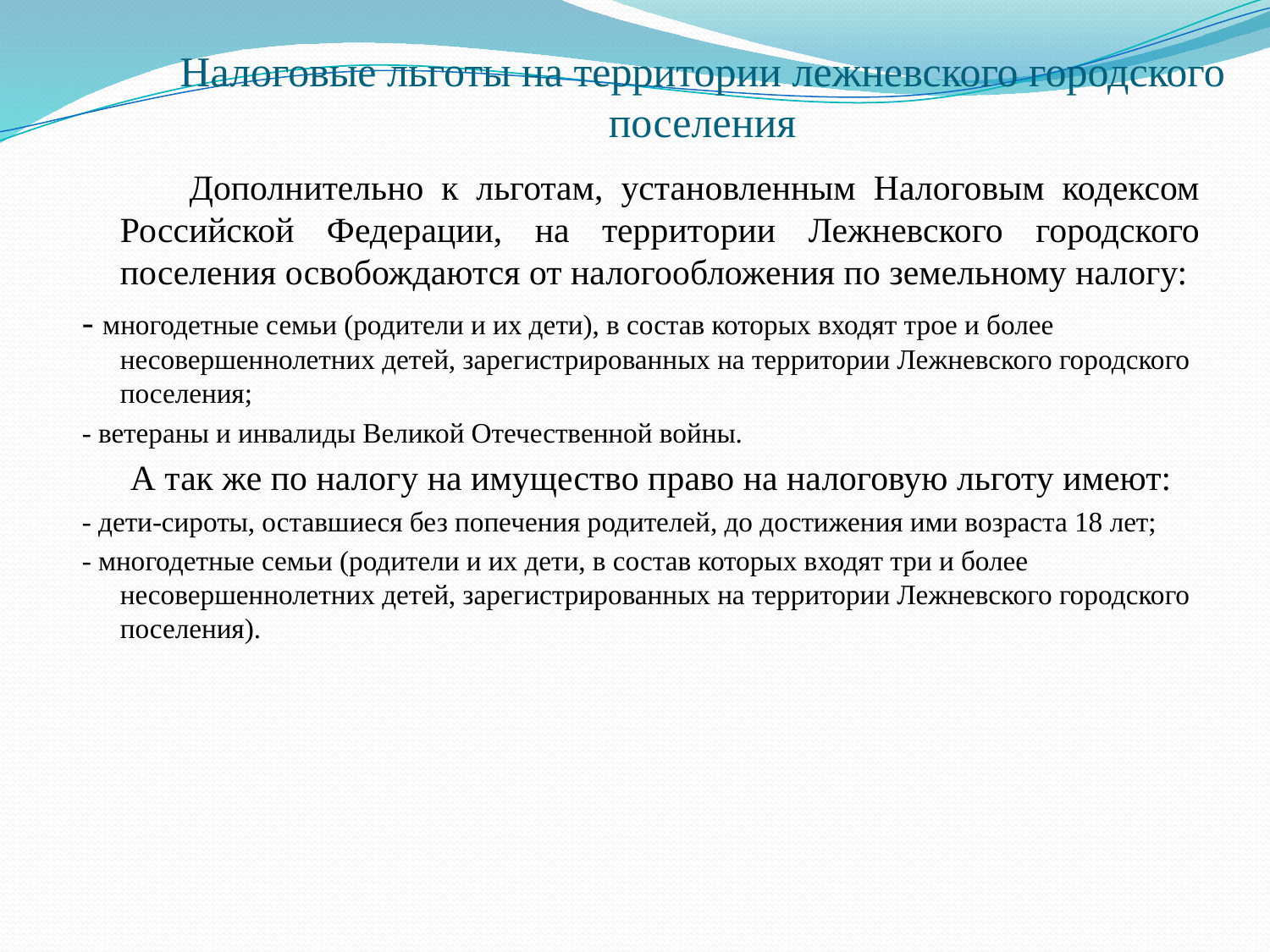

# Налоговые льготы на территории лежневского городского поселения
      Дополнительно к льготам, установленным Налоговым кодексом Российской Федерации, на территории Лежневского городского поселения освобождаются от налогообложения по земельному налогу:
- многодетные семьи (родители и их дети), в состав которых входят трое и более несовершеннолетних детей, зарегистрированных на территории Лежневского городского поселения;
- ветераны и инвалиды Великой Отечественной войны.
      А так же по налогу на имущество право на налоговую льготу имеют:
- дети-сироты, оставшиеся без попечения родителей, до достижения ими возраста 18 лет;
- многодетные семьи (родители и их дети, в состав которых входят три и более несовершеннолетних детей, зарегистрированных на территории Лежневского городского поселения).